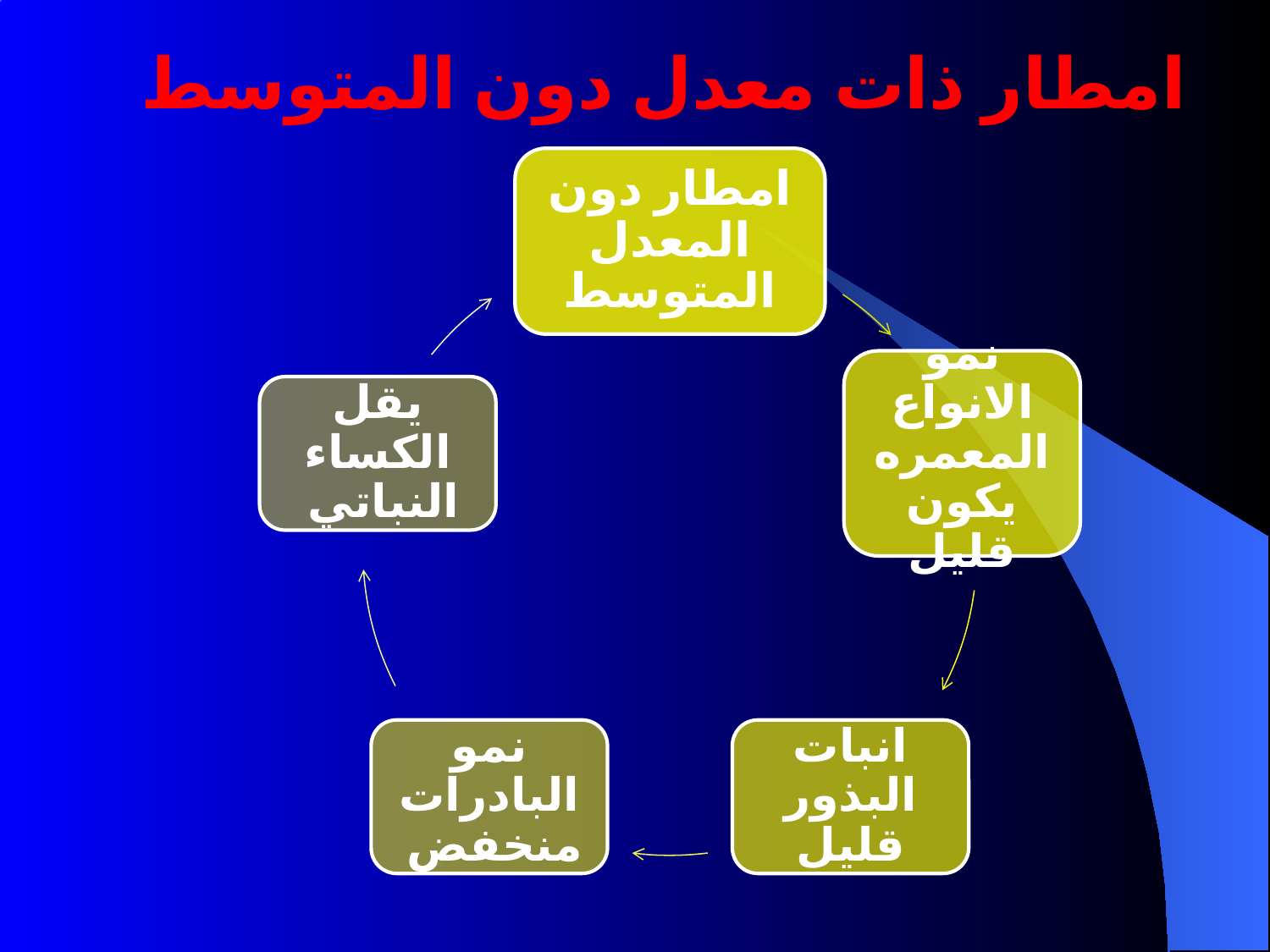

امطار ذات معدل دون المتوسط

امطار دون المعدل المتوسط
نمو الانواع المعمره يكون قليل
انبات البذور قليل
نمو البادرات منخفض
يقل الكساء النباتي